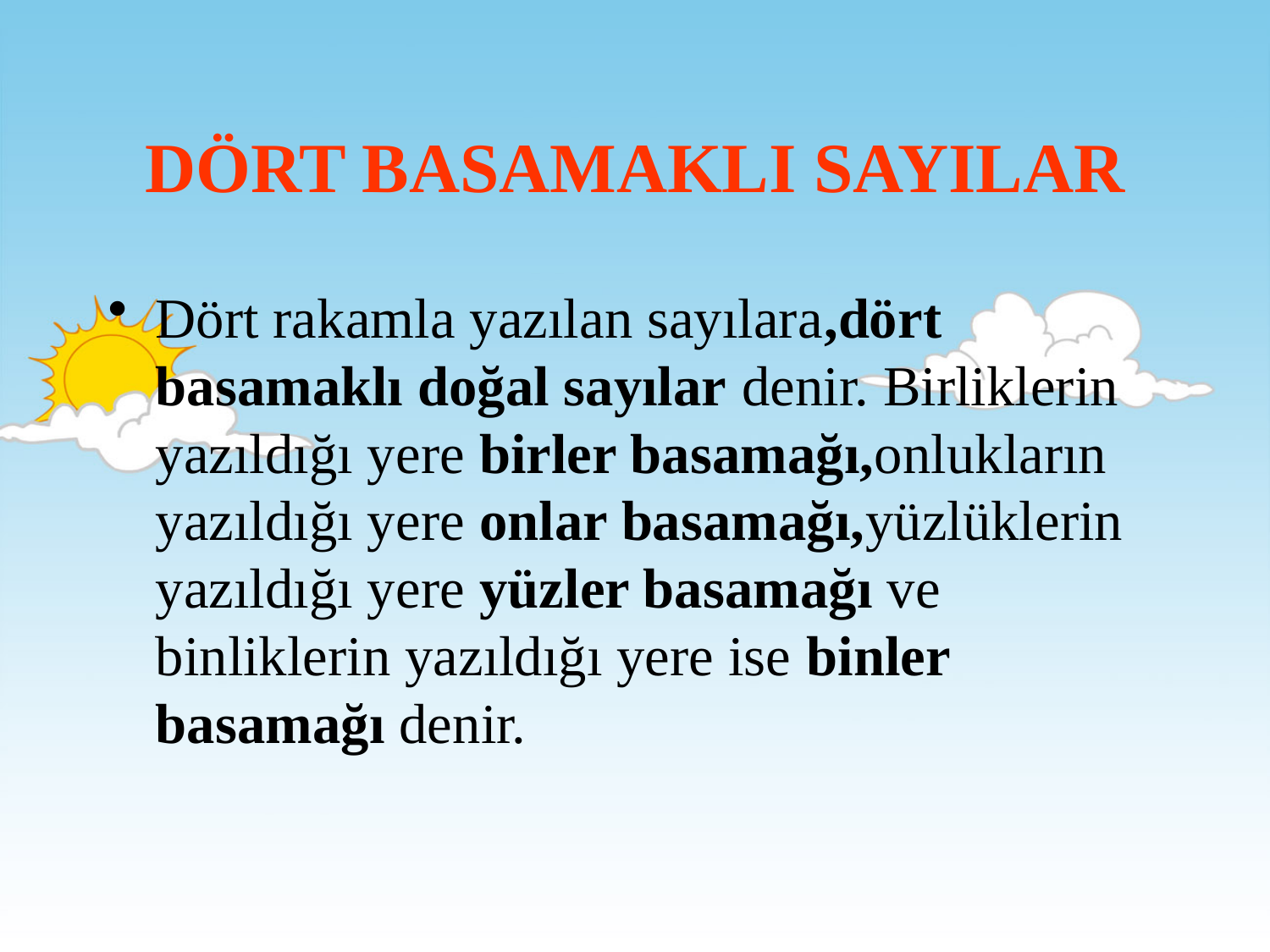

# DÖRT BASAMAKLI SAYILAR
Dört rakamla yazılan sayılara,dört basamaklı doğal sayılar denir. Birliklerin yazıldığı yere birler basamağı,onlukların yazıldığı yere onlar basamağı,yüzlüklerin yazıldığı yere yüzler basamağı ve binliklerin yazıldığı yere ise binler basamağı denir.